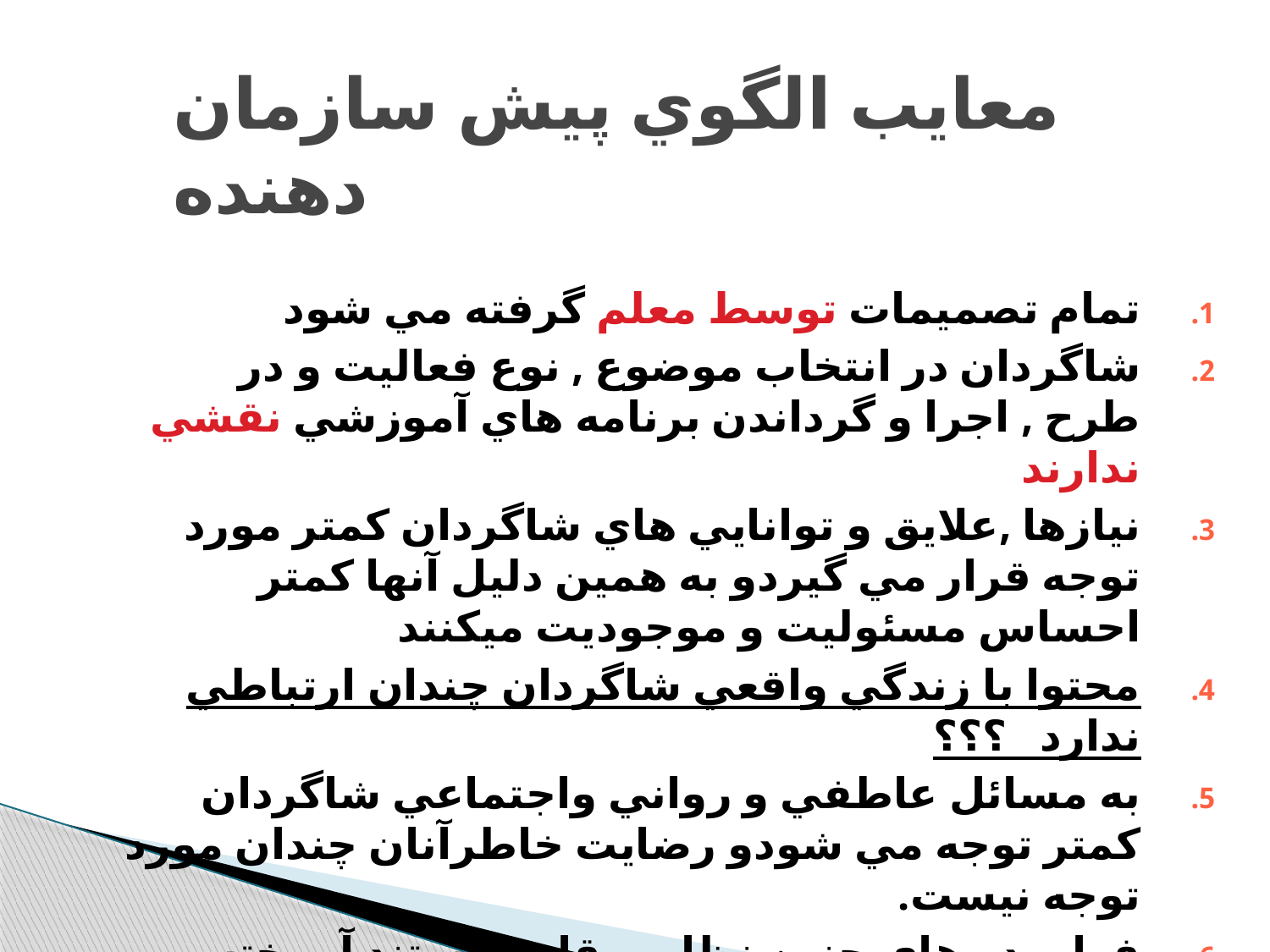

# معايب الگوي پيش سازمان دهنده
تمام تصميمات توسط معلم گرفته مي شود
شاگردان در انتخاب موضوع , نوع فعاليت و در طرح , اجرا و گرداندن برنامه هاي آموزشي نقشي ندارند
نيازها ,علايق و توانايي هاي شاگردان كمتر مورد توجه قرار مي گيردو به همين دليل آنها كمتر احساس مسئوليت و موجوديت ميكنند
محتوا با زندگي واقعي شاگردان چندان ارتباطي ندارد   ؟؟؟
به مسائل عاطفي و رواني واجتماعي شاگردان كمتر توجه مي شودو رضايت خاطرآنان چندان مورد توجه نيست.
فراورده هاي چنين نظامي قادر نيستند آموخته هايشان را در زندگي واقعي به كار گيرند.